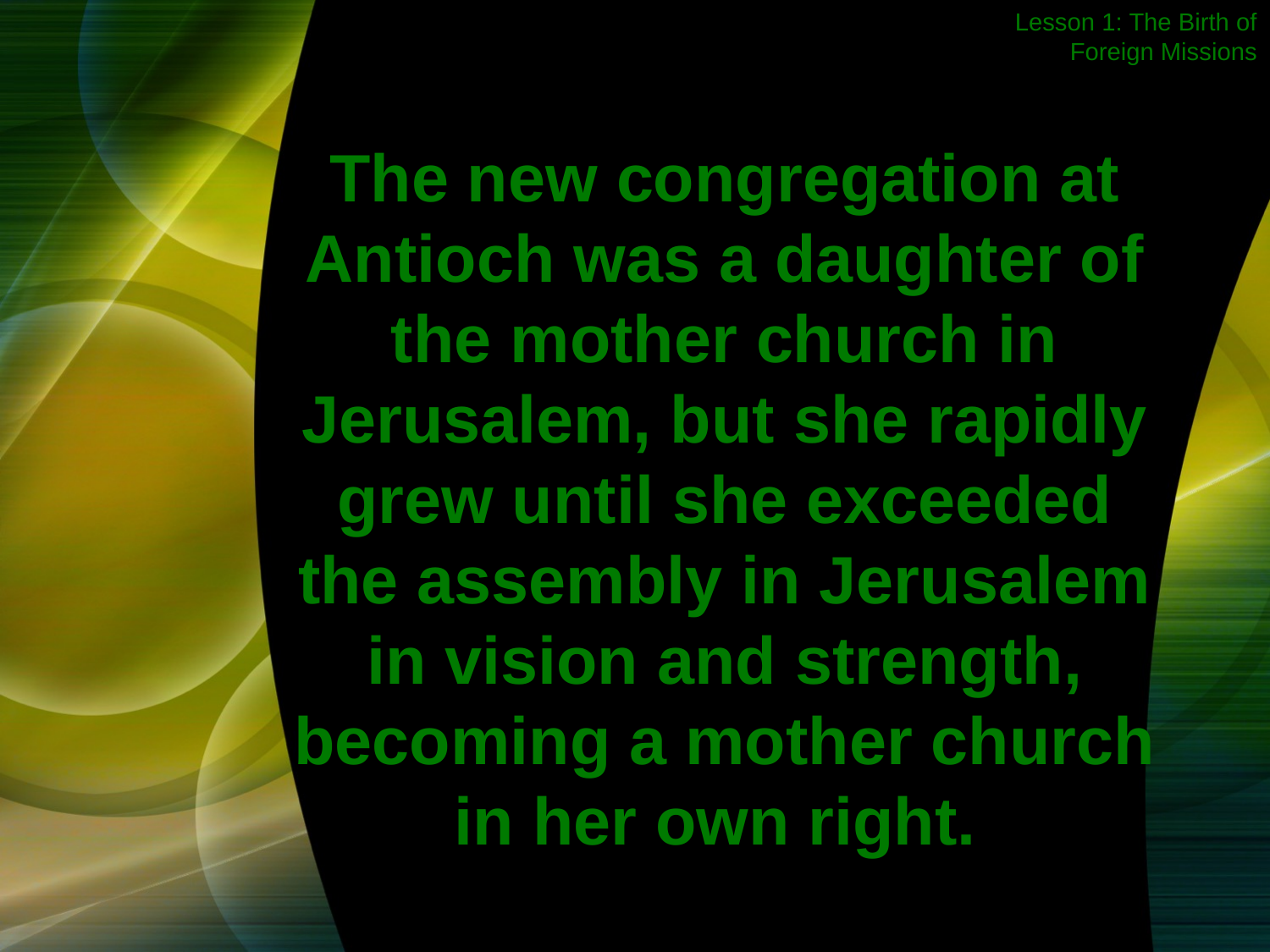

Lesson 1: The Birth of Foreign Missions
The new congregation at Antioch was a daughter of the mother church in
Jerusalem, but she rapidly grew until she exceeded the assembly in Jerusalem in vision and strength, becoming a mother church in her own right.